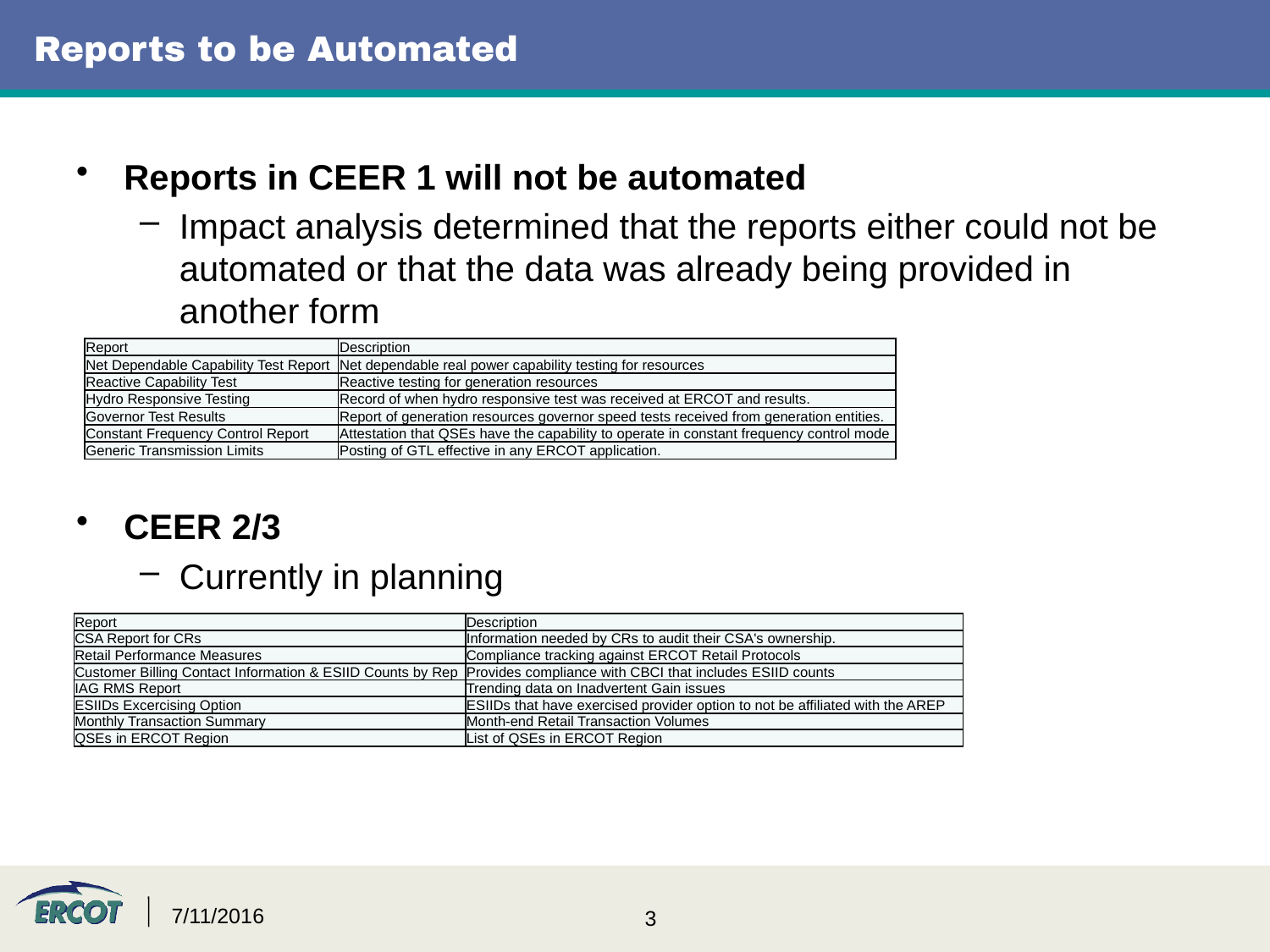

# Reports to be Automated
Reports in CEER 1 will not be automated
Impact analysis determined that the reports either could not be automated or that the data was already being provided in another form

CEER 2/3
Currently in planning

| Report | Description |
| --- | --- |
| Net Dependable Capability Test Report | Net dependable real power capability testing for resources |
| Reactive Capability Test | Reactive testing for generation resources |
| Hydro Responsive Testing | Record of when hydro responsive test was received at ERCOT and results. |
| Governor Test Results | Report of generation resources governor speed tests received from generation entities. |
| Constant Frequency Control Report | Attestation that QSEs have the capability to operate in constant frequency control mode |
| Generic Transmission Limits | Posting of GTL effective in any ERCOT application. |
| Report | Description |
| --- | --- |
| CSA Report for CRs | Information needed by CRs to audit their CSA's ownership. |
| Retail Performance Measures | Compliance tracking against ERCOT Retail Protocols |
| Customer Billing Contact Information & ESIID Counts by Rep | Provides compliance with CBCI that includes ESIID counts |
| IAG RMS Report | Trending data on Inadvertent Gain issues |
| ESIIDs Excercising Option | ESIIDs that have exercised provider option to not be affiliated with the AREP |
| Monthly Transaction Summary | Month-end Retail Transaction Volumes |
| QSEs in ERCOT Region | List of QSEs in ERCOT Region |
7/11/2016